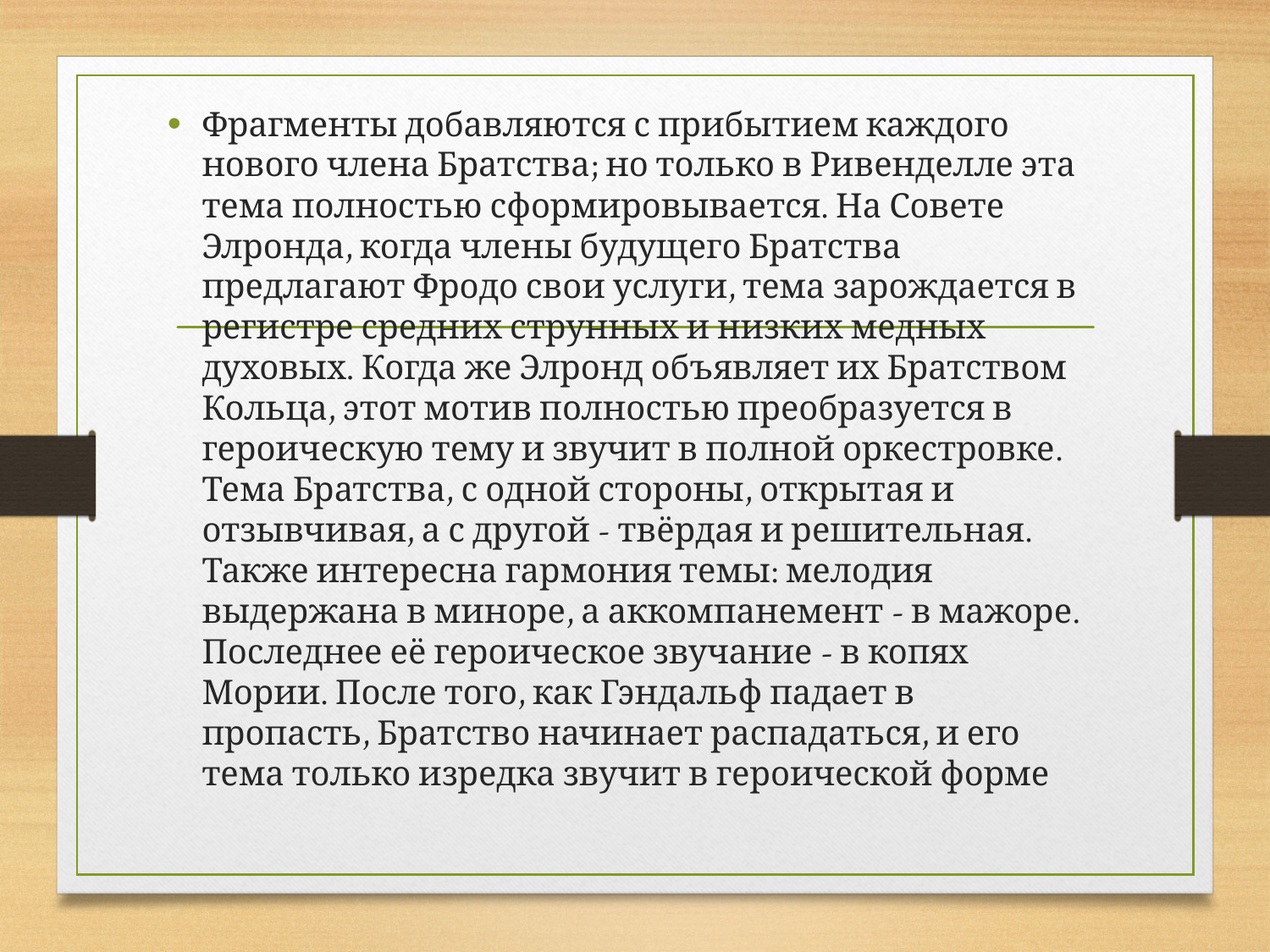

Фрагменты добавляются с прибытием каждого нового члена Братства; но только в Ривенделле эта тема полностью сформировывается. На Совете Элронда, когда члены будущего Братства предлагают Фродо свои услуги, тема зарождается в регистре средних струнных и низких медных духовых. Когда же Элронд объявляет их Братством Кольца, этот мотив полностью преобразуется в героическую тему и звучит в полной оркестровке. Тема Братства, с одной стороны, открытая и отзывчивая, а с другой - твёрдая и решительная. Также интересна гармония темы: мелодия выдержана в миноре, а аккомпанемент - в мажоре. Последнее её героическое звучание - в копях Мории. После того, как Гэндальф падает в пропасть, Братство начинает распадаться, и его тема только изредка звучит в героической форме